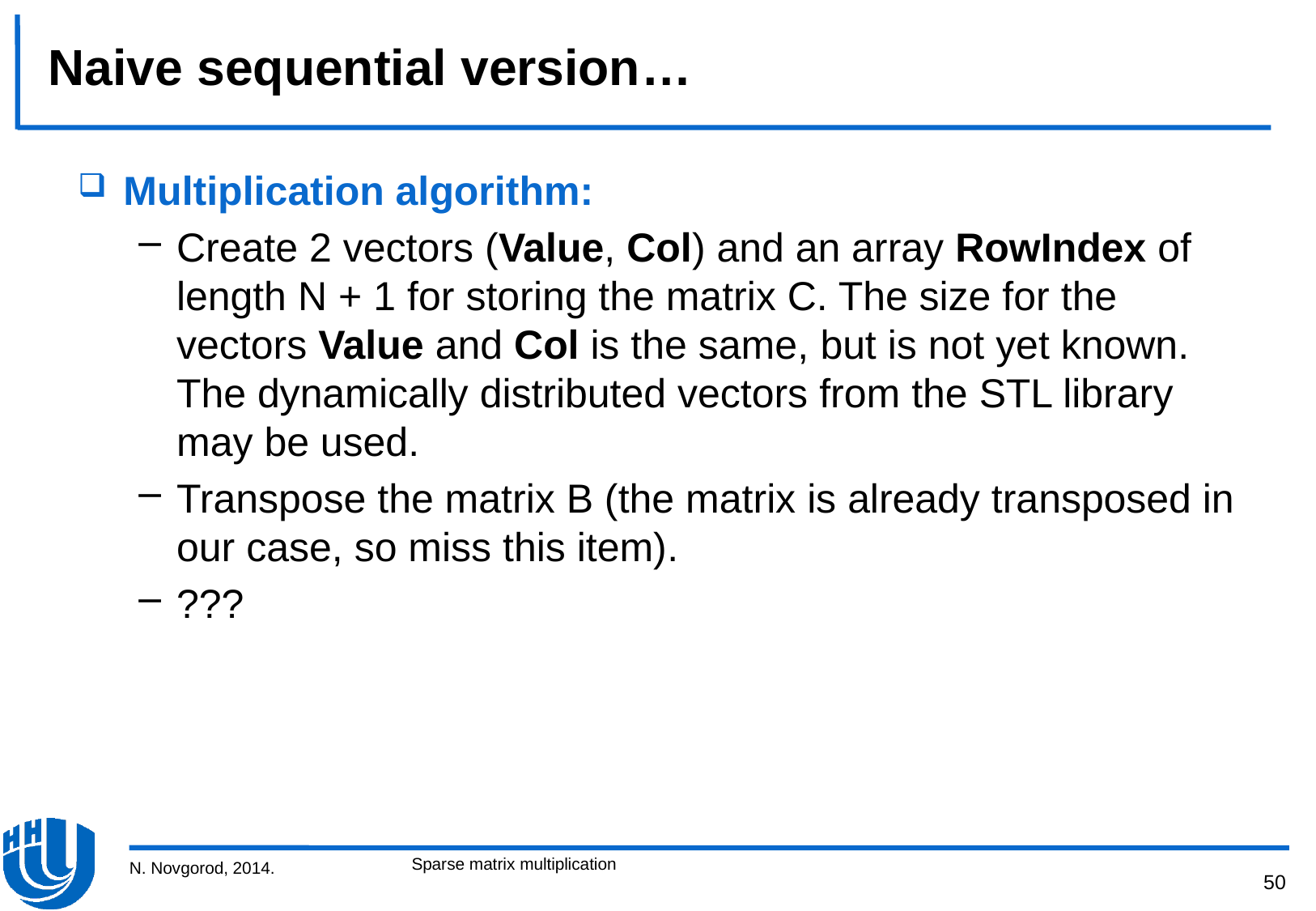

# Naive sequential version…
Multiplication algorithm:
Create 2 vectors (Value, Col) and an array RowIndex of length N + 1 for storing the matrix C. The size for the vectors Value and Col is the same, but is not yet known. The dynamically distributed vectors from the STL library may be used.
Transpose the matrix B (the matrix is already transposed in our case, so miss this item).
???
Sparse matrix multiplication
N. Novgorod, 2014.
50